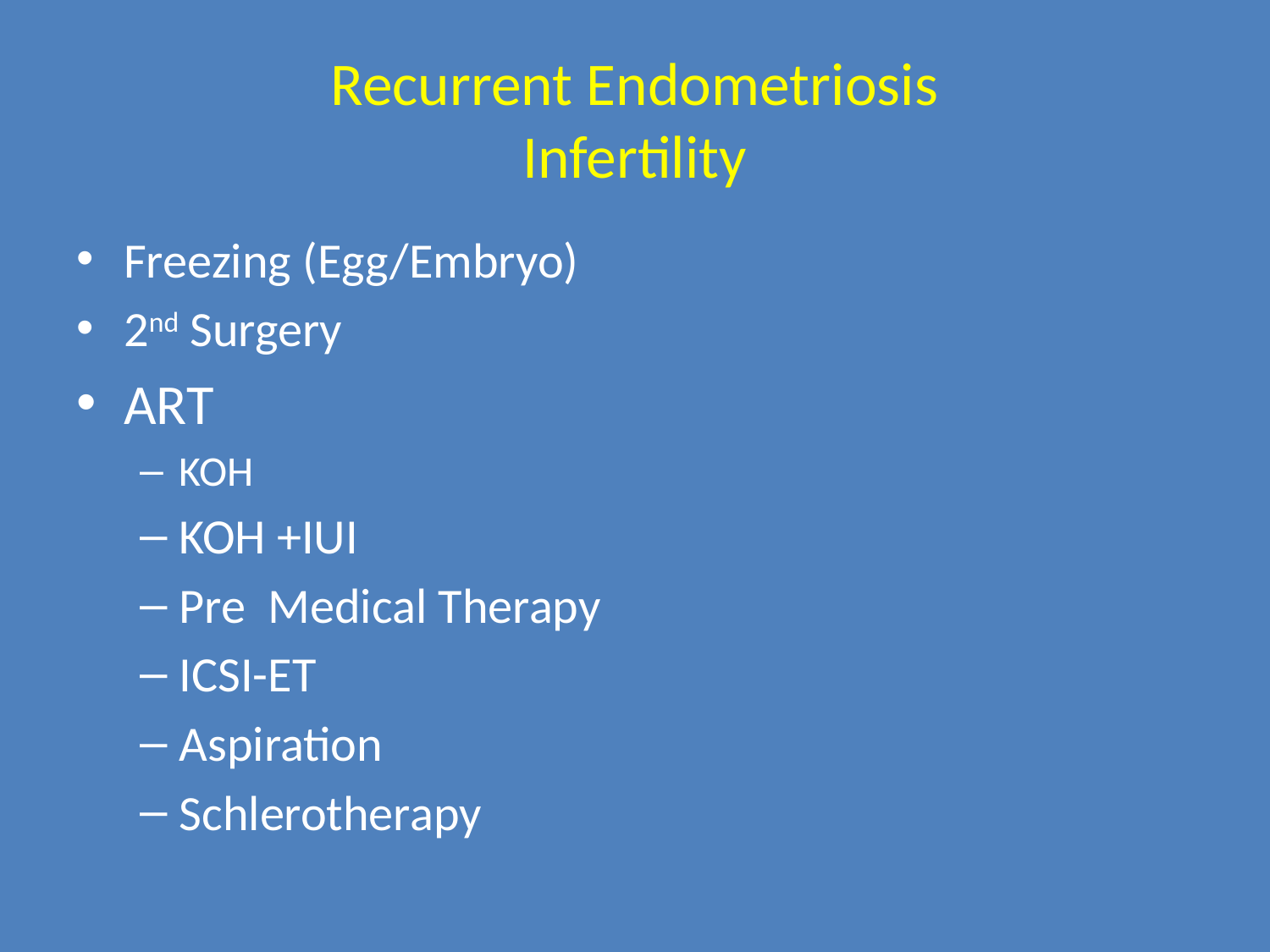

# Recurrent Endometriosis Infertility
Freezing (Egg/Embryo)
2nd Surgery
ART
KOH
KOH +IUI
Pre  Medical Therapy
ICSI-ET
Aspiration
Schlerotherapy